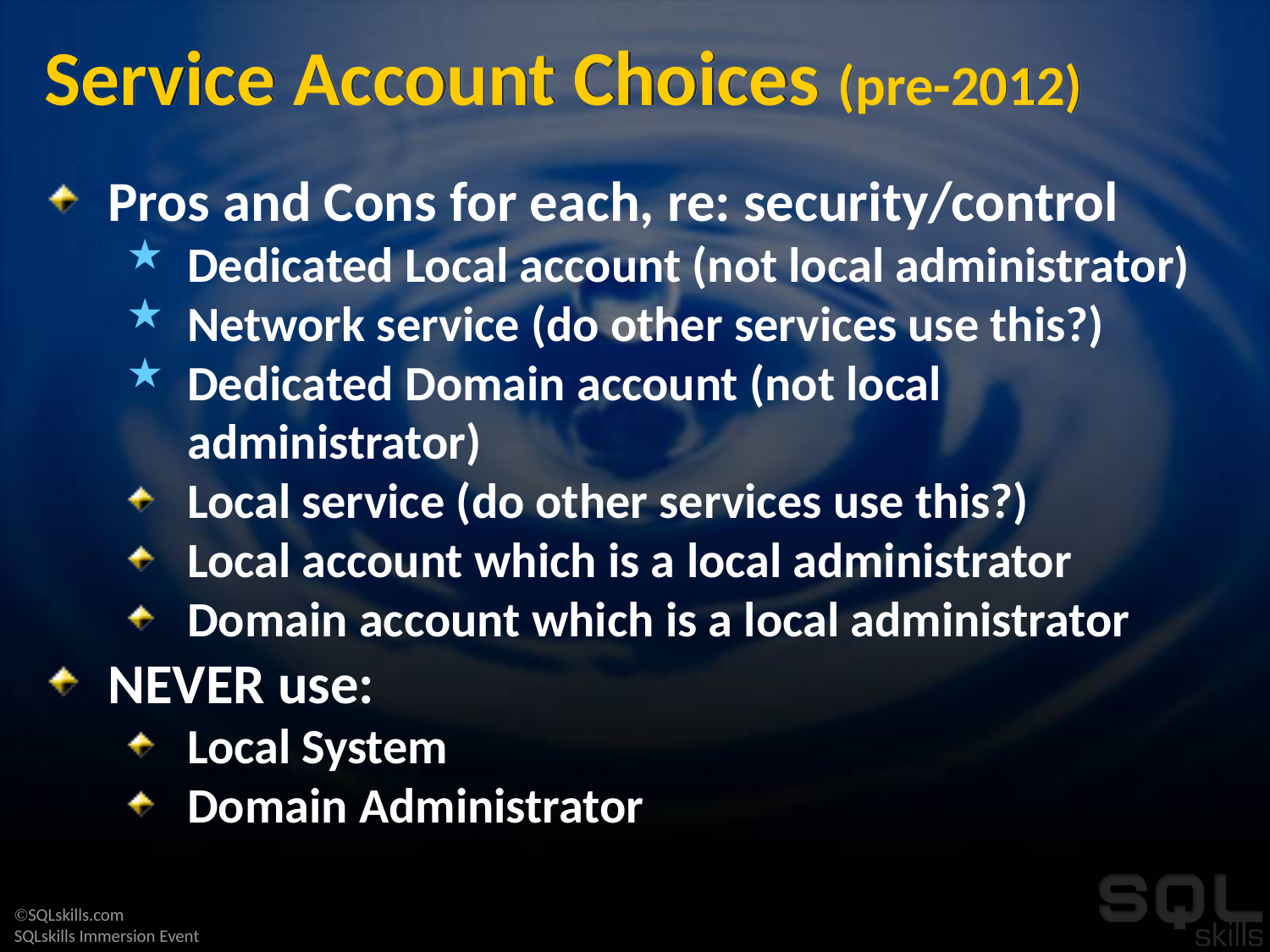

# Service Account Choices (pre-2012)
Pros and Cons for each, re: security/control
Dedicated Local account (not local administrator)
Network service (do other services use this?)
Dedicated Domain account (not local administrator)
Local service (do other services use this?)
Local account which is a local administrator
Domain account which is a local administrator
NEVER use:
Local System
Domain Administrator